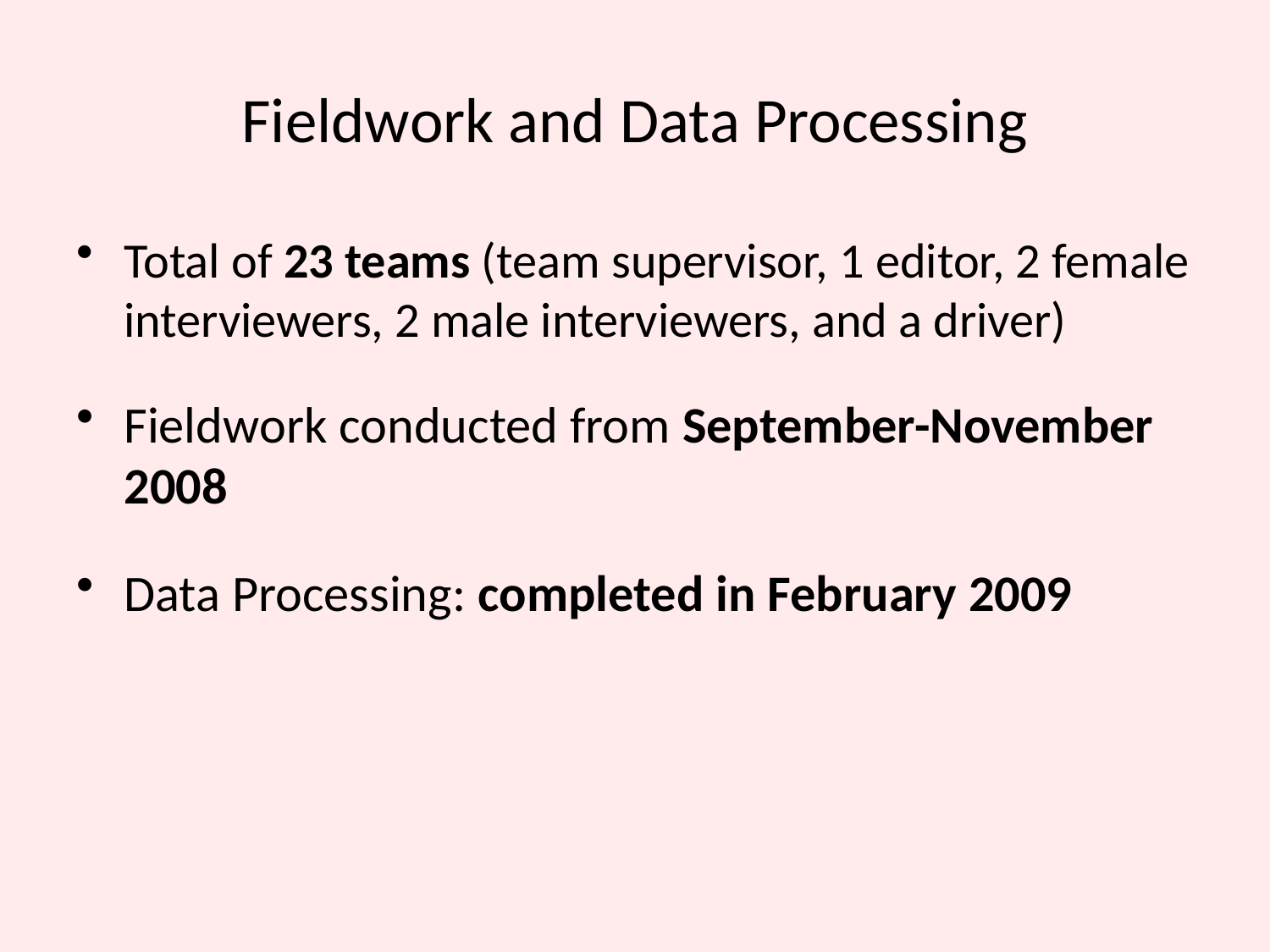

# Fieldwork and Data Processing
Total of 23 teams (team supervisor, 1 editor, 2 female interviewers, 2 male interviewers, and a driver)
Fieldwork conducted from September-November 2008
Data Processing: completed in February 2009